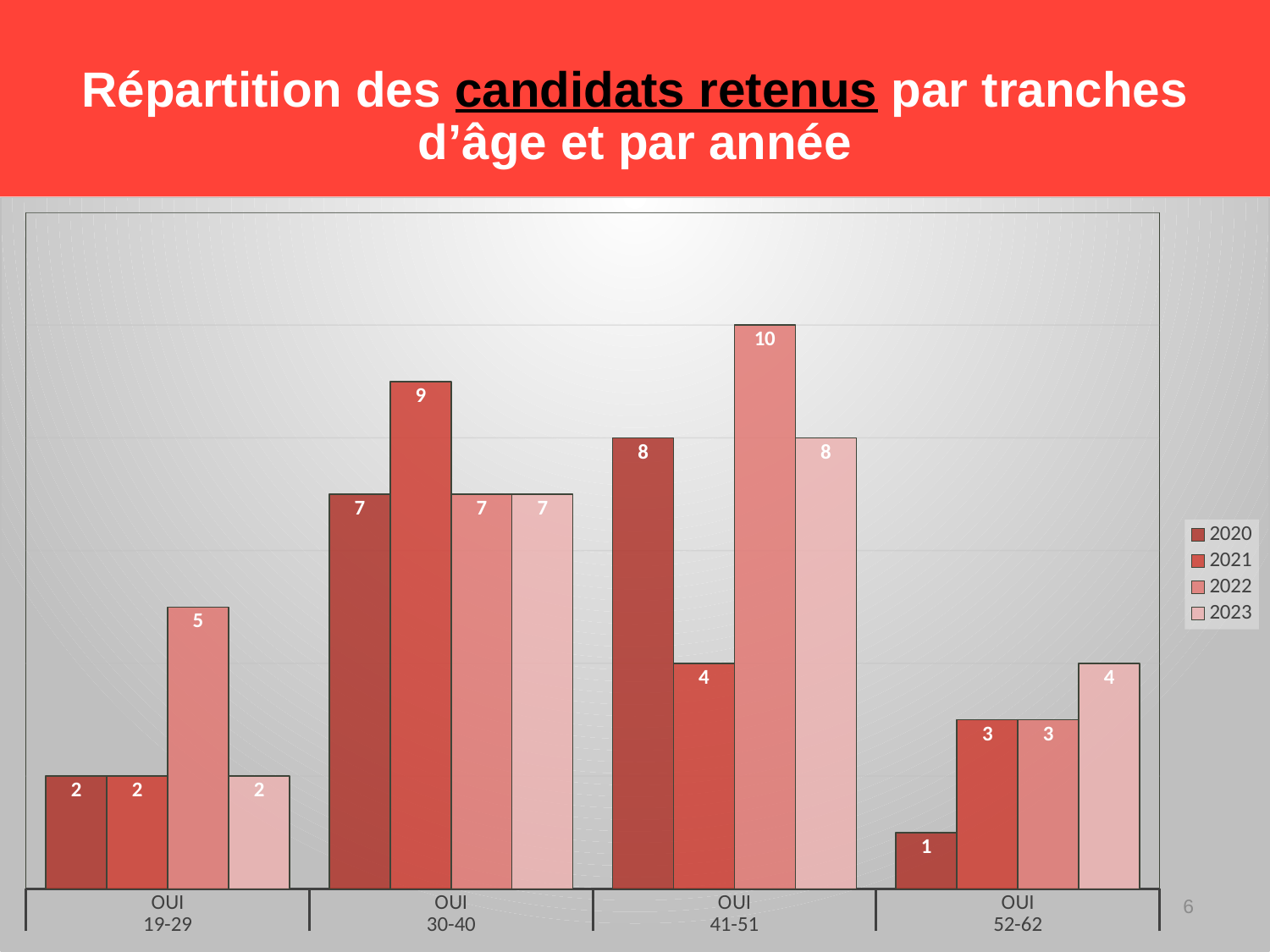

# Répartition des candidats retenus par tranches d’âge et par année

### Chart

| Category | 2020 | 2021 | 2022 | 2023 |
|---|---|---|---|---|
| OUI | 2.0 | 2.0 | 5.0 | 2.0 |
| OUI | 7.0 | 9.0 | 7.0 | 7.0 |
| OUI | 8.0 | 4.0 | 10.0 | 8.0 |
| OUI | 1.0 | 3.0 | 3.0 | 4.0 |
6